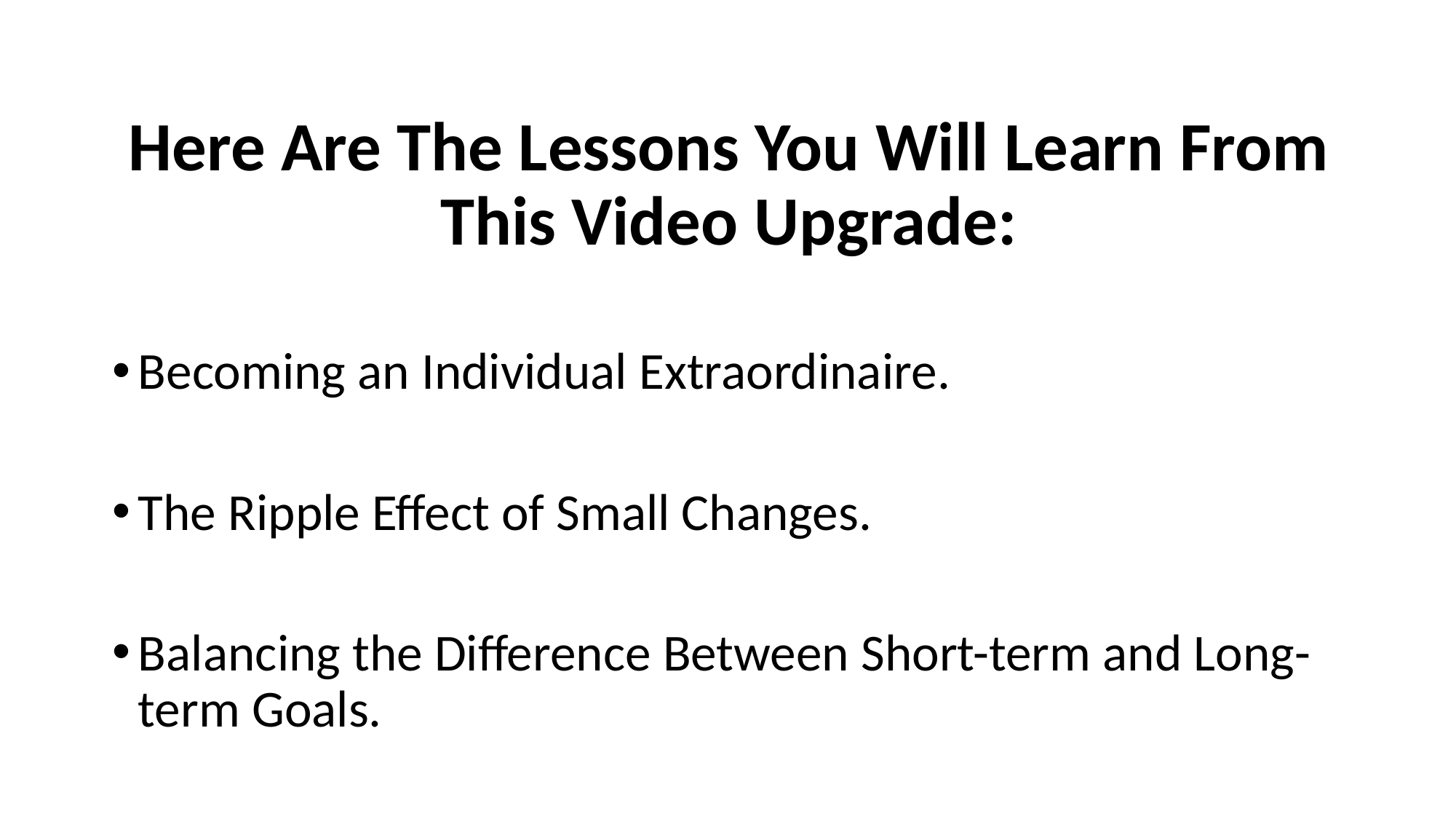

Here Are The Lessons You Will Learn From This Video Upgrade:

Becoming an Individual Extraordinaire.

The Ripple Effect of Small Changes.

Balancing the Difference Between Short-term and Long-term Goals.